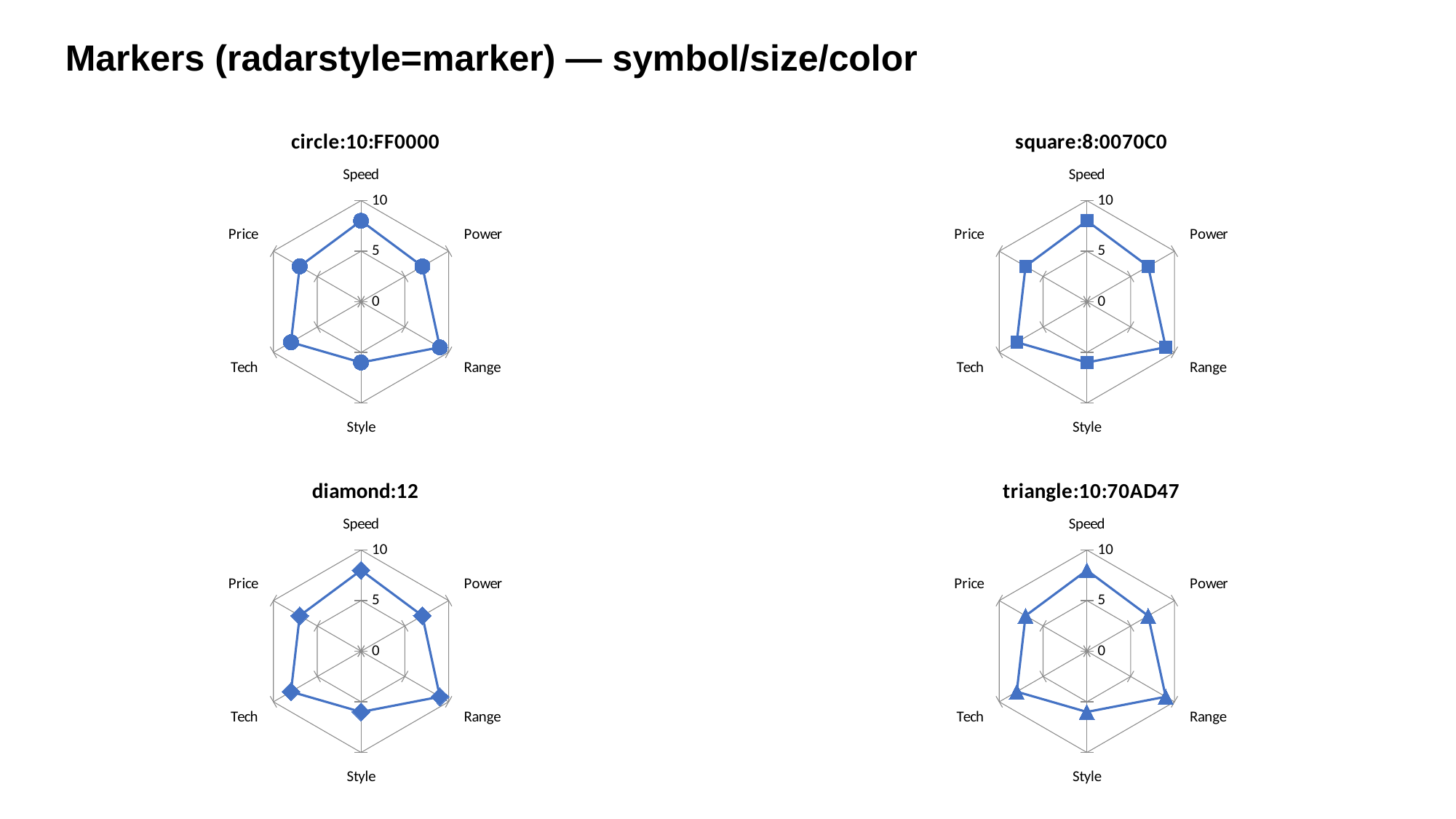

Markers (radarstyle=marker) — symbol/size/color

### Chart: circle:10:FF0000

| Category |  |
|---|---|
| Speed | 8.0 |
| Power | 7.0 |
| Range | 9.0 |
| Style | 6.0 |
| Tech | 8.0 |
| Price | 7.0 |

### Chart: square:8:0070C0

| Category |  |
|---|---|
| Speed | 8.0 |
| Power | 7.0 |
| Range | 9.0 |
| Style | 6.0 |
| Tech | 8.0 |
| Price | 7.0 |

### Chart: diamond:12

| Category |  |
|---|---|
| Speed | 8.0 |
| Power | 7.0 |
| Range | 9.0 |
| Style | 6.0 |
| Tech | 8.0 |
| Price | 7.0 |

### Chart: triangle:10:70AD47

| Category |  |
|---|---|
| Speed | 8.0 |
| Power | 7.0 |
| Range | 9.0 |
| Style | 6.0 |
| Tech | 8.0 |
| Price | 7.0 |